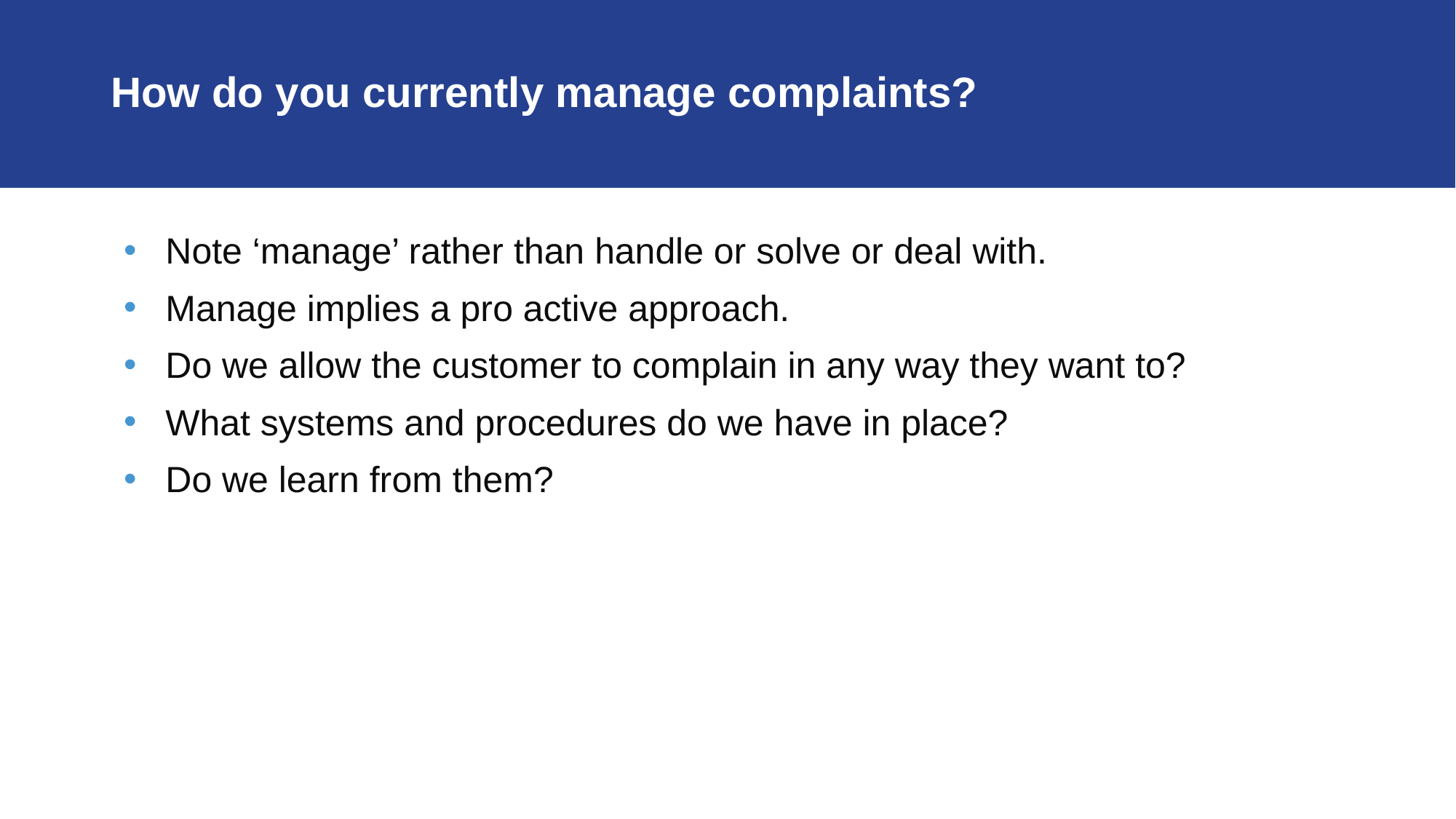

# How do you currently manage complaints?
Note ‘manage’ rather than handle or solve or deal with.
Manage implies a pro active approach.
Do we allow the customer to complain in any way they want to?
What systems and procedures do we have in place?
Do we learn from them?